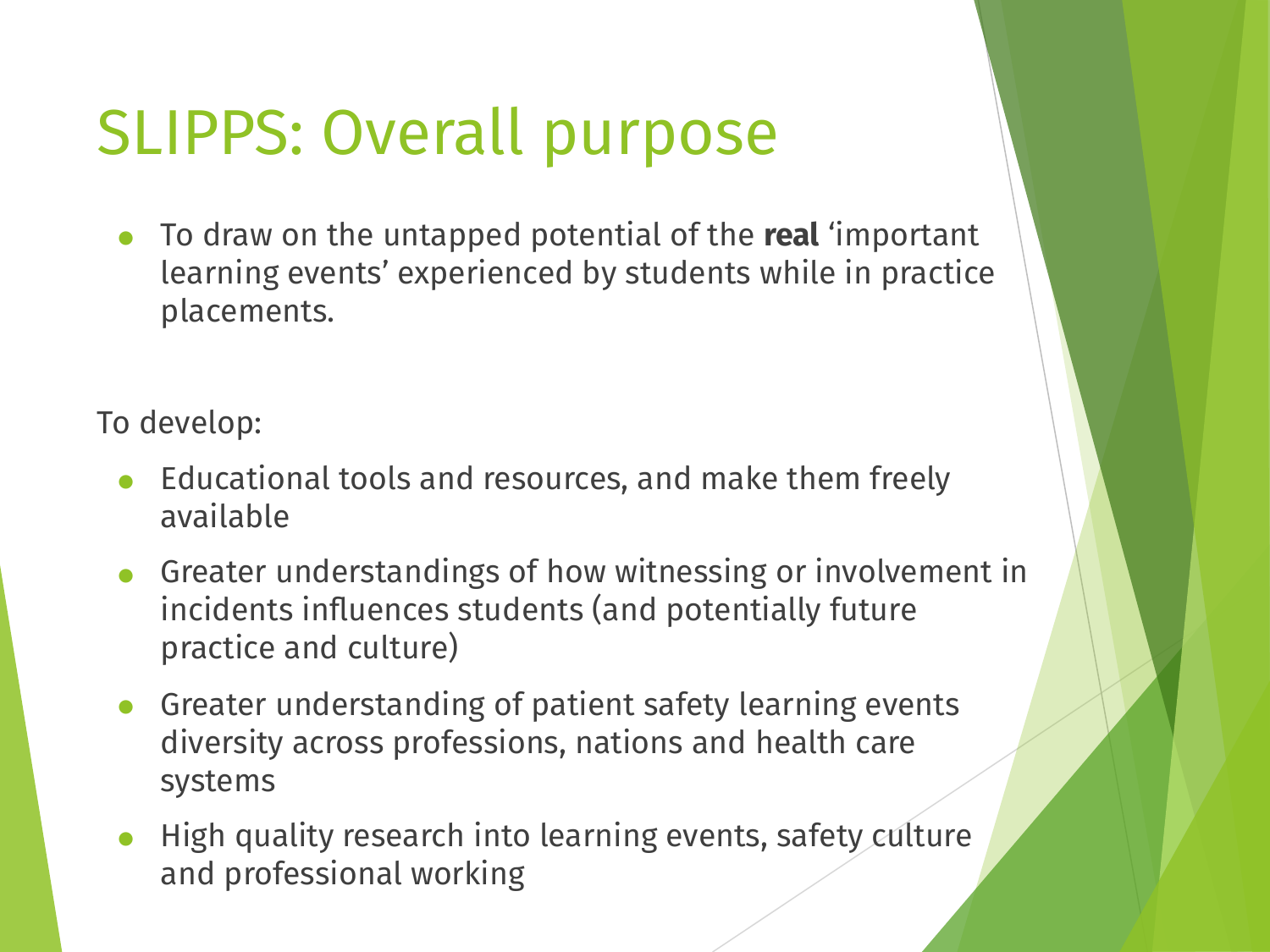

# SLIPPS: Overall purpose
To draw on the untapped potential of the real ‘important learning events’ experienced by students while in practice placements.

To develop:
Educational tools and resources, and make them freely available
Greater understandings of how witnessing or involvement in incidents influences students (and potentially future practice and culture)
Greater understanding of patient safety learning events diversity across professions, nations and health care systems
High quality research into learning events, safety culture and professional working